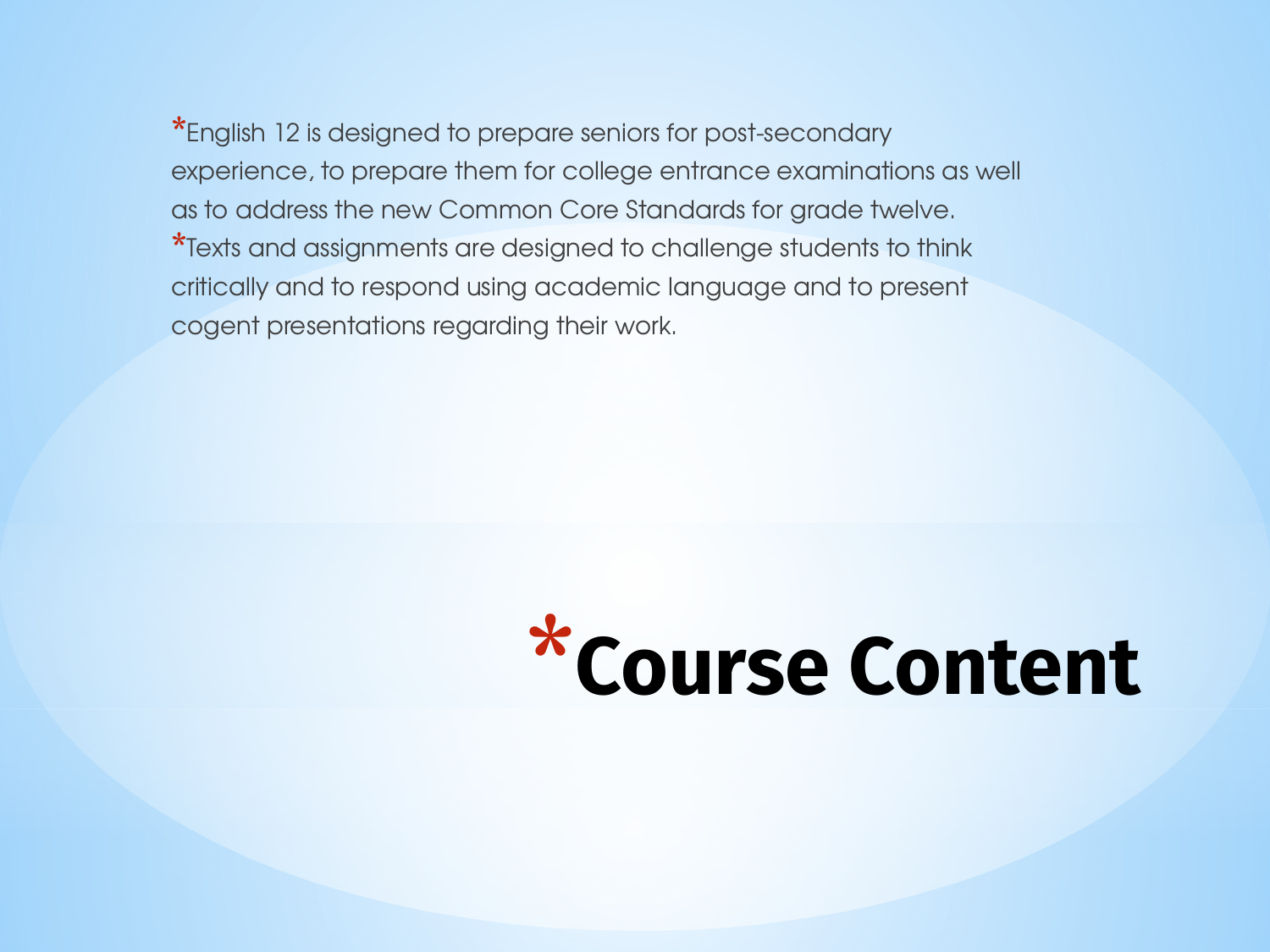

English 12 is designed to prepare seniors for post-secondary experience, to prepare them for college entrance examinations as well as to address the new Common Core Standards for grade twelve.
Texts and assignments are designed to challenge students to think critically and to respond using academic language and to present cogent presentations regarding their work.

# Course Content